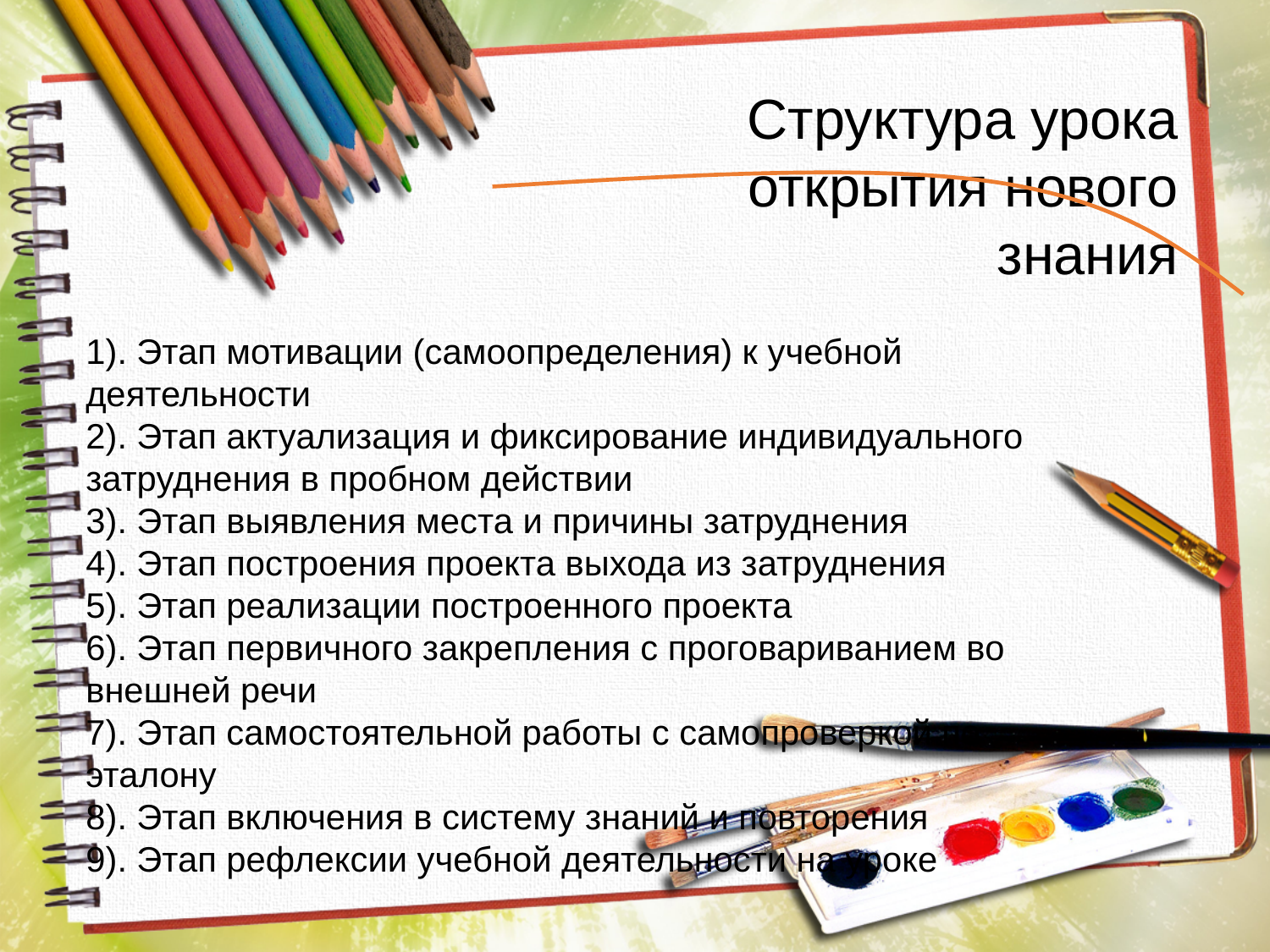

Структура урока открытия нового знания

1). Этап мотивации (самоопределения) к учебной деятельности
2). Этап актуализация и фиксирование индивидуального затруднения в пробном действии
3). Этап выявления места и причины затруднения
4). Этап построения проекта выхода из затруднения
5). Этап реализации построенного проекта
6). Этап первичного закрепления с проговариванием во внешней речи
7). Этап самостоятельной работы с самопроверкой по эталону
8). Этап включения в систему знаний и повторения
9). Этап рефлексии учебной деятельности на уроке